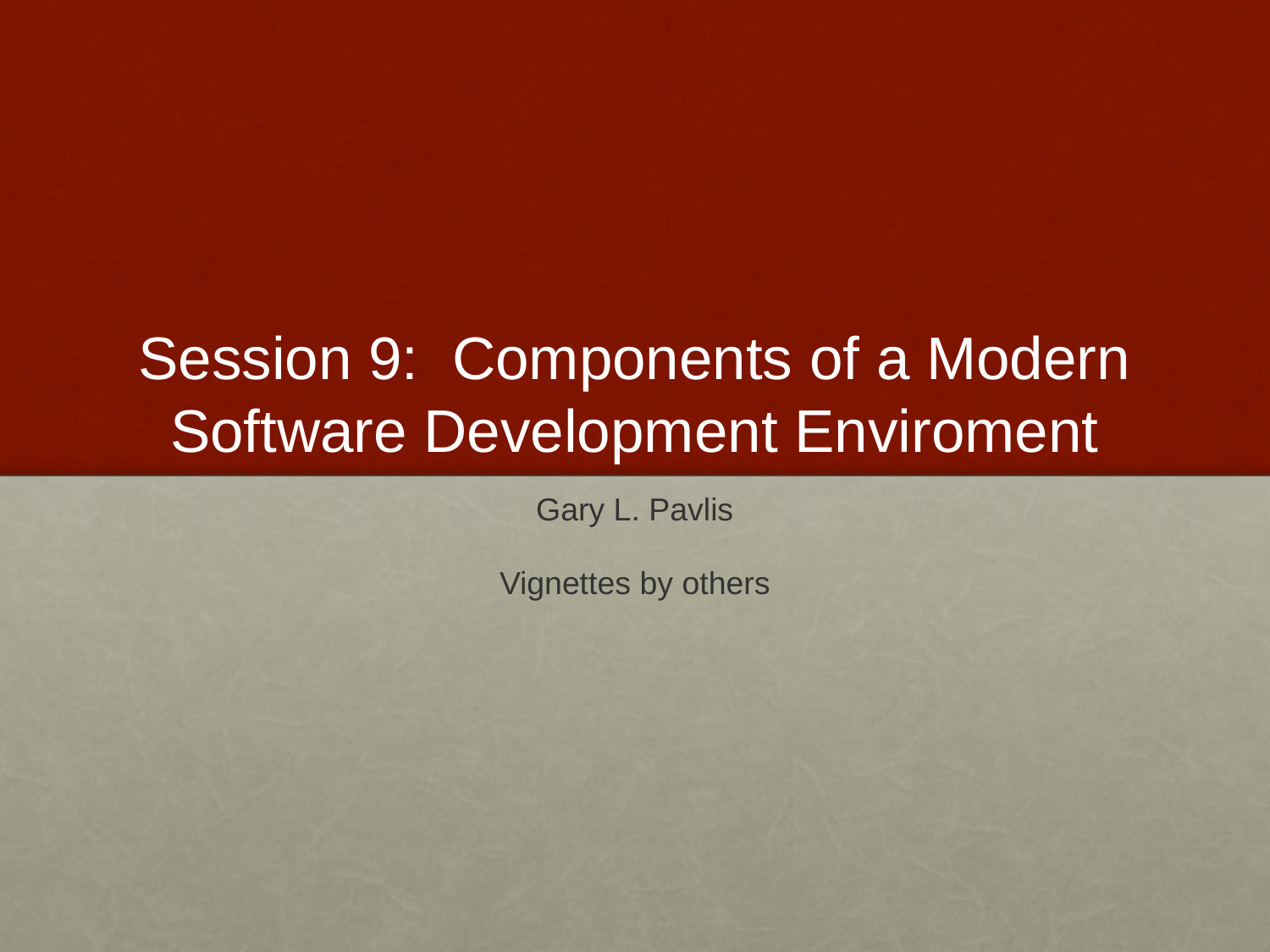

# Session 9:  Components of a Modern Software Development Enviroment
Gary L. Pavlis
Vignettes by others